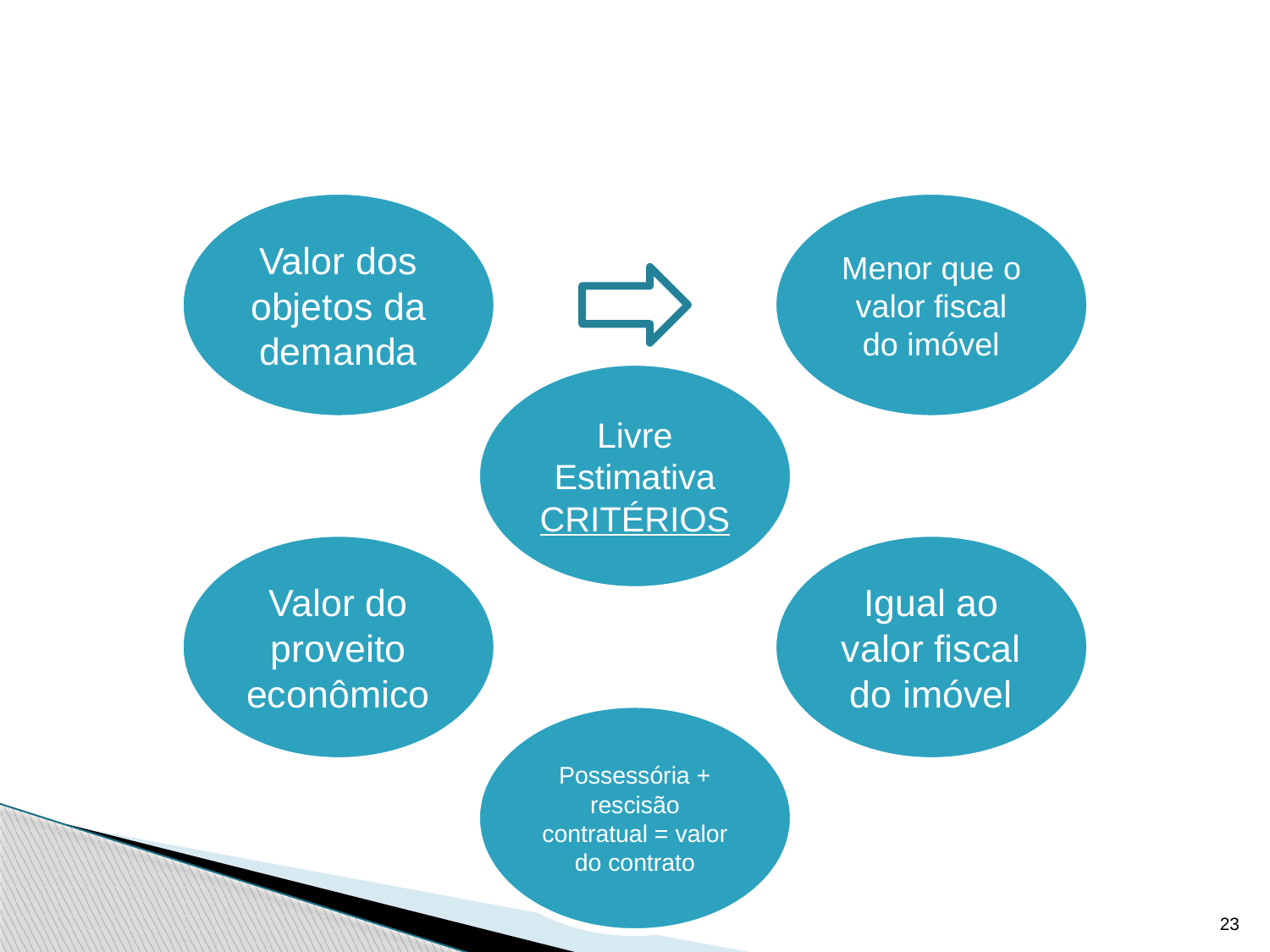

Livre Estimativa
CRITÉRIOS
Menor que o valor fiscal do imóvel
Igual ao valor fiscal do imóvel
Possessória + rescisão contratual = valor do contrato
Valor do proveito econômico
Valor dos objetos da demanda
23